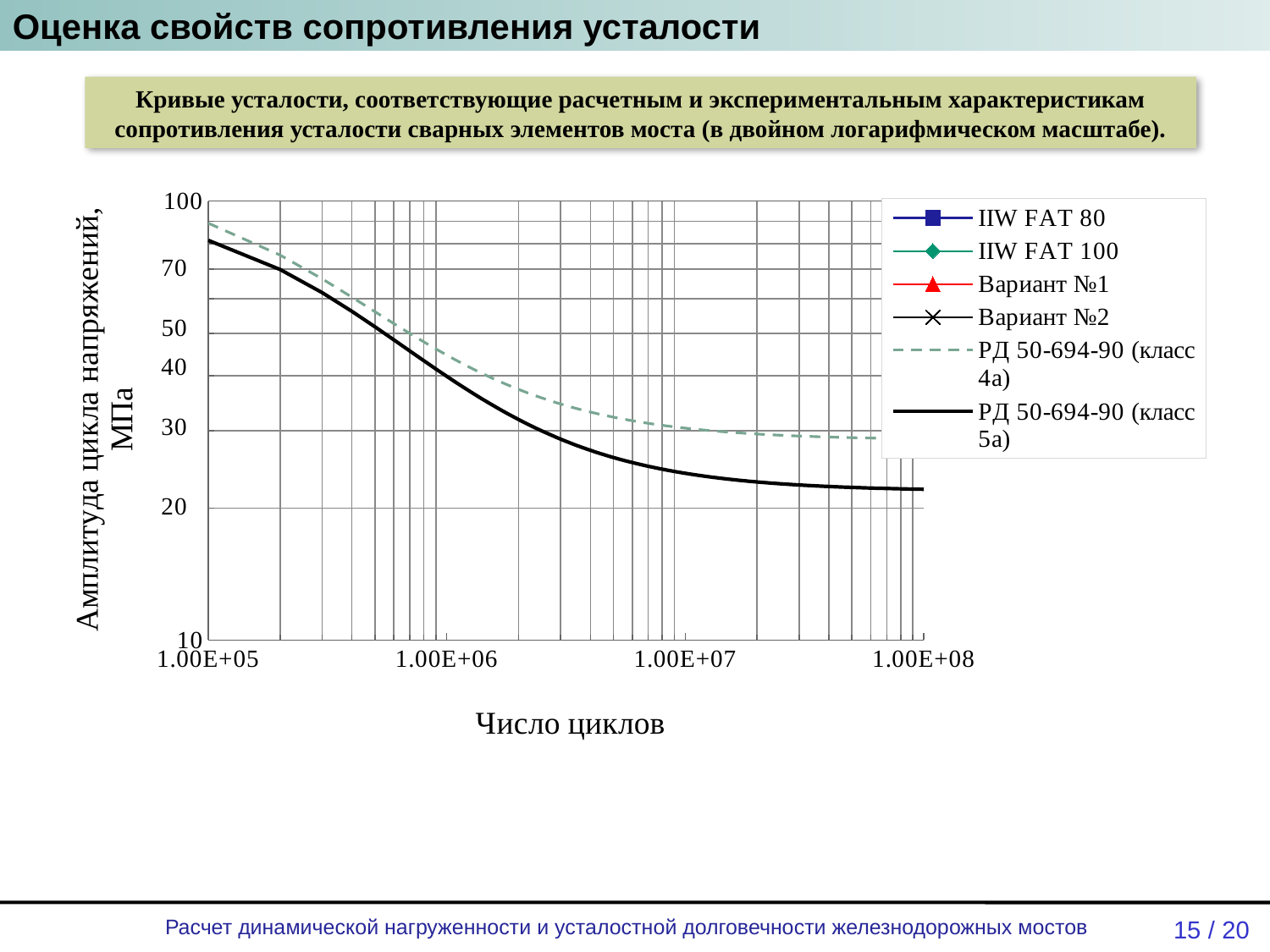

Оценка свойств сопротивления усталости

Кривые усталости, соответствующие расчетным и экспериментальным характеристикам сопротивления усталости сварных элементов моста (в двойном логарифмическом масштабе).

### Chart

| Category | IIW FAT 100 | IIW FAT 80 | Вариант №1 | Вариант №2 | РД 50-694-90 (класс 4a) | РД 50-694-90 (класс 5a) |
|---|---|---|---|---|---|---|